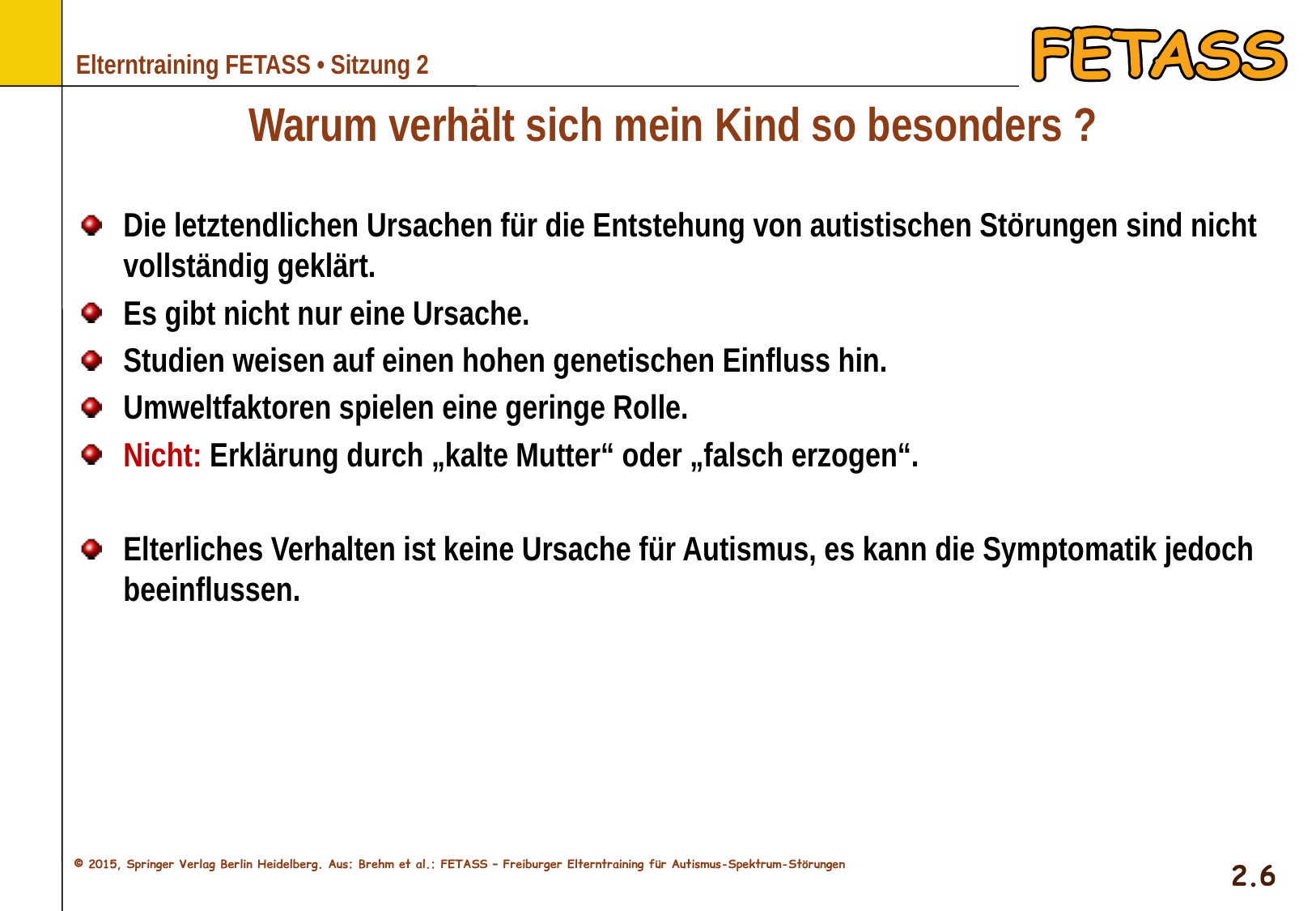

# Warum verhält sich mein Kind so besonders ?
Die letztendlichen Ursachen für die Entstehung von autistischen Störungen sind nicht vollständig geklärt.
Es gibt nicht nur eine Ursache.
Studien weisen auf einen hohen genetischen Einfluss hin.
Umweltfaktoren spielen eine geringe Rolle.
Nicht: Erklärung durch „kalte Mutter“ oder „falsch erzogen“.

Elterliches Verhalten ist keine Ursache für Autismus, es kann die Symptomatik jedoch beeinflussen.
2.6